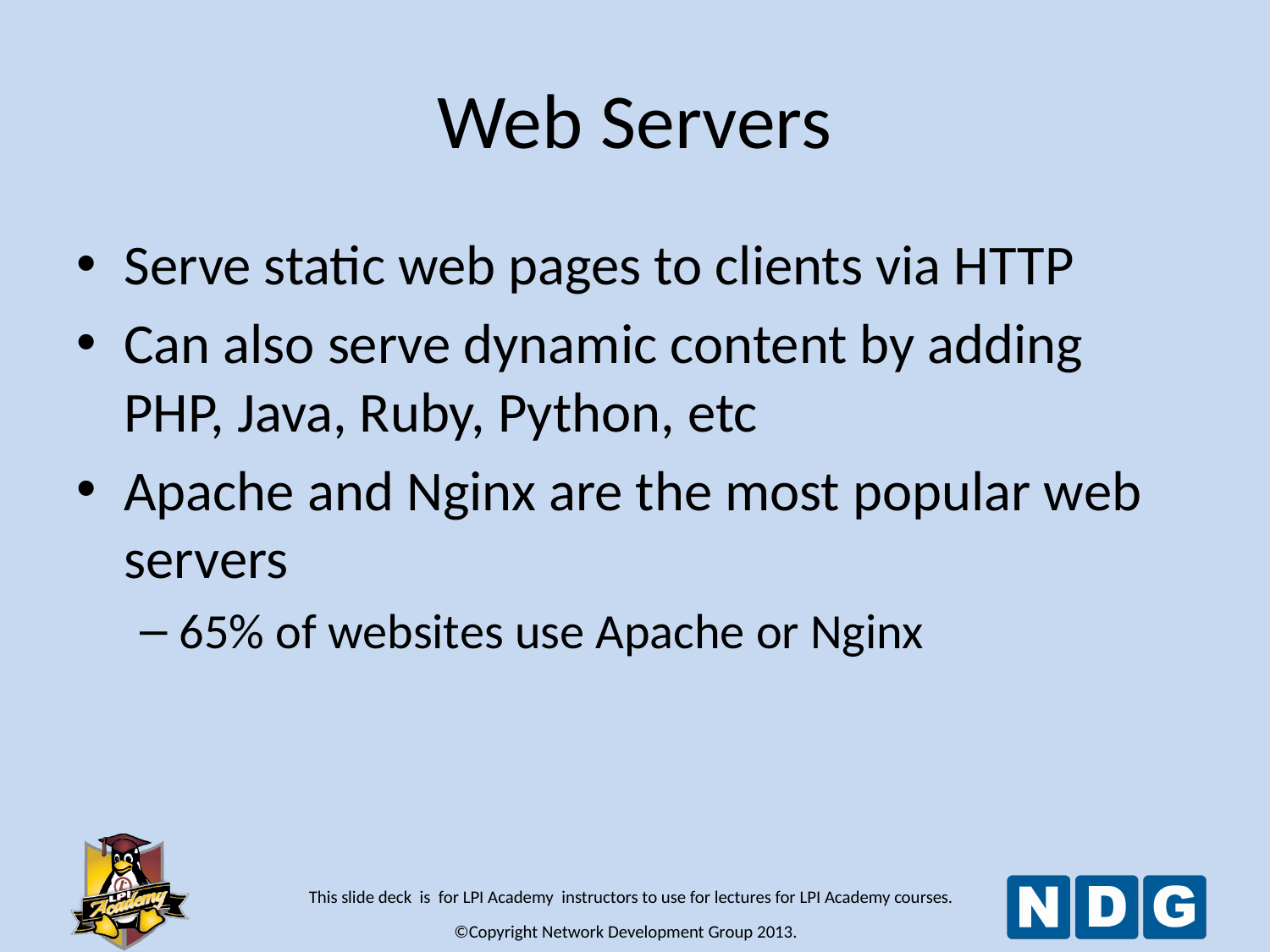

# Web Servers
Serve static web pages to clients via HTTP
Can also serve dynamic content by adding PHP, Java, Ruby, Python, etc
Apache and Nginx are the most popular web servers
65% of websites use Apache or Nginx